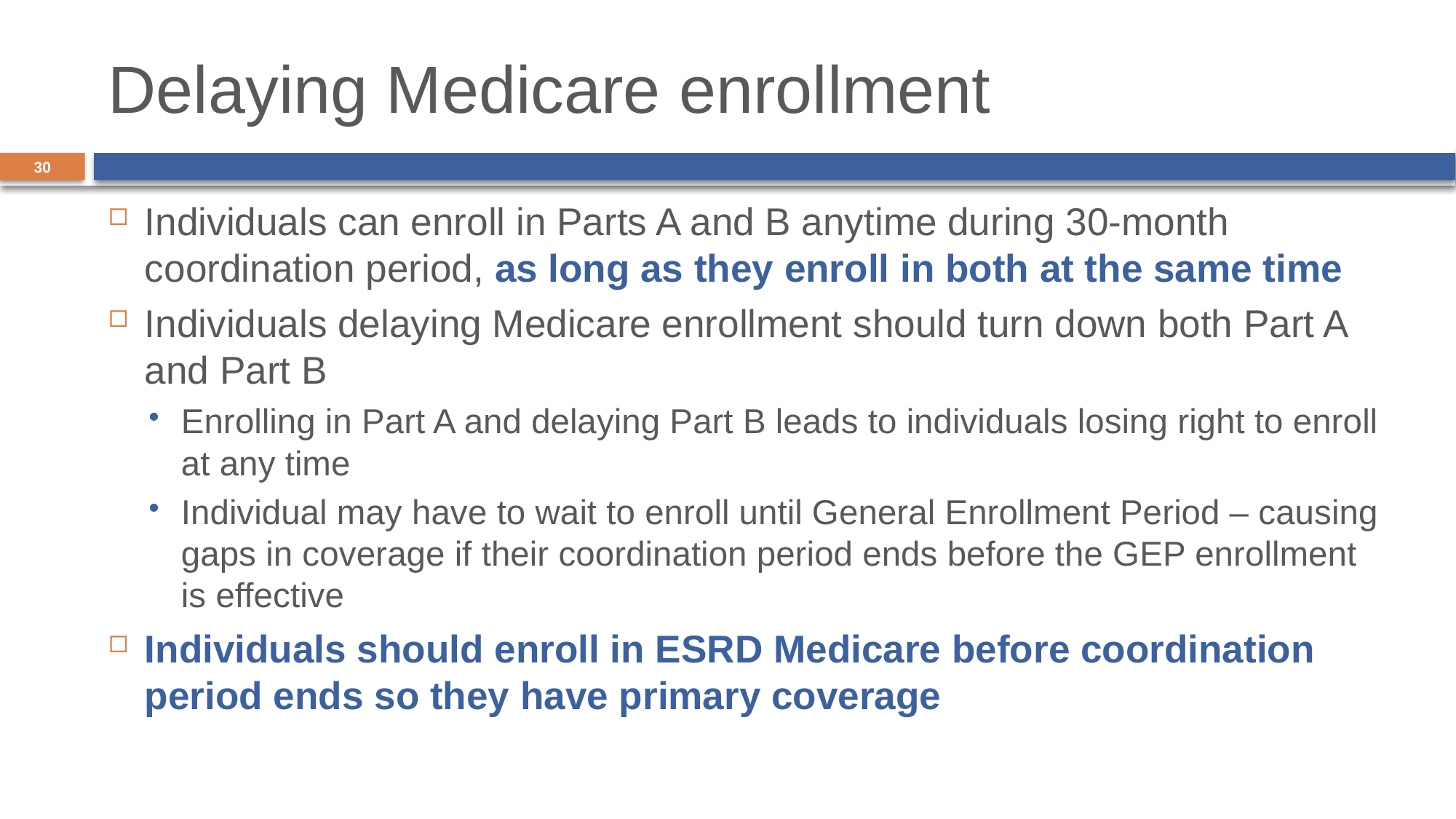

# Delaying Medicare enrollment
30
Individuals can enroll in Parts A and B anytime during 30-month coordination period, as long as they enroll in both at the same time
Individuals delaying Medicare enrollment should turn down both Part A and Part B
Enrolling in Part A and delaying Part B leads to individuals losing right to enroll at any time
Individual may have to wait to enroll until General Enrollment Period – causing gaps in coverage if their coordination period ends before the GEP enrollment is effective
Individuals should enroll in ESRD Medicare before coordination period ends so they have primary coverage